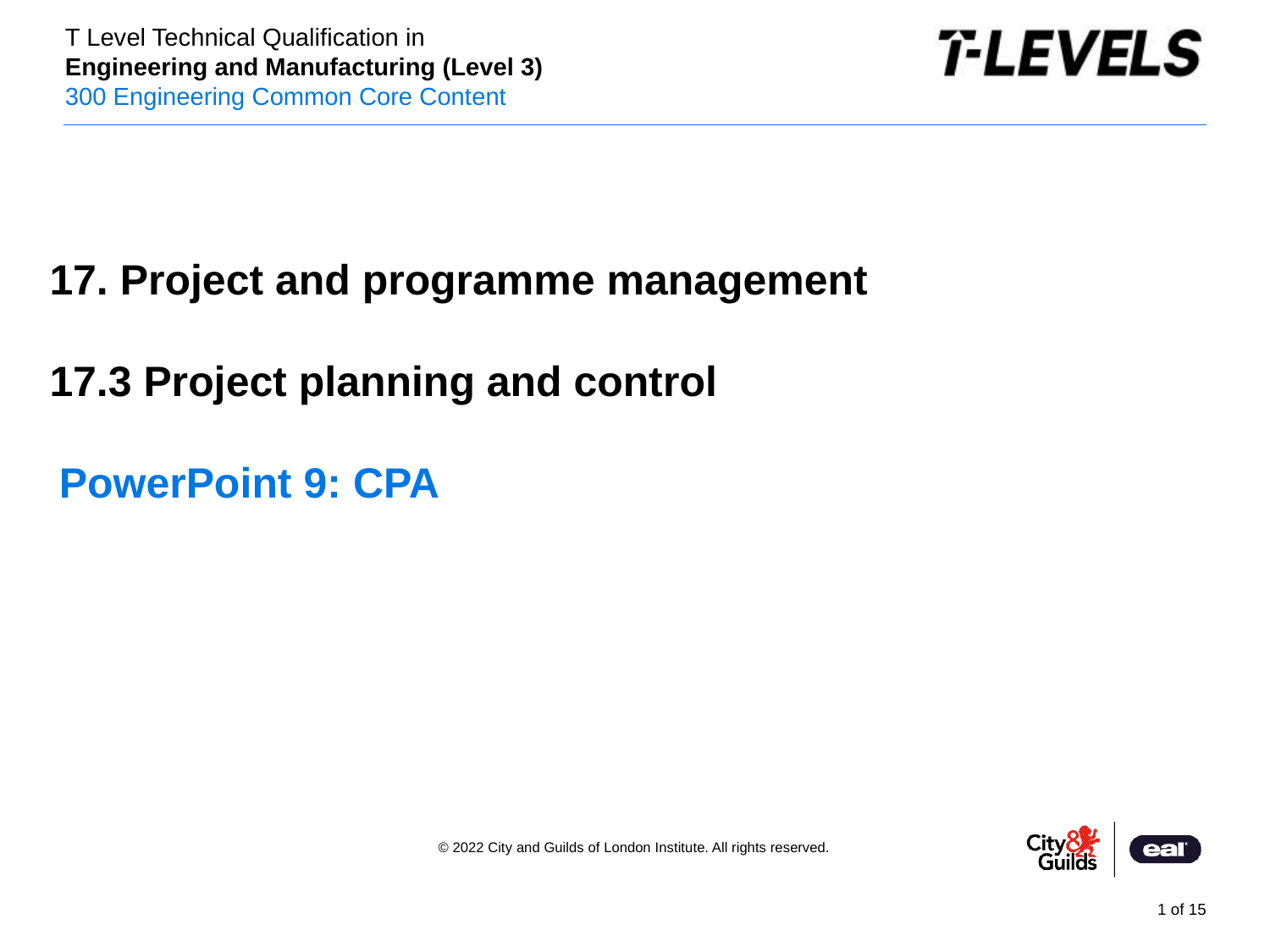

17. Project and programme management

17.3 Project planning and control
PowerPoint 9: CPA